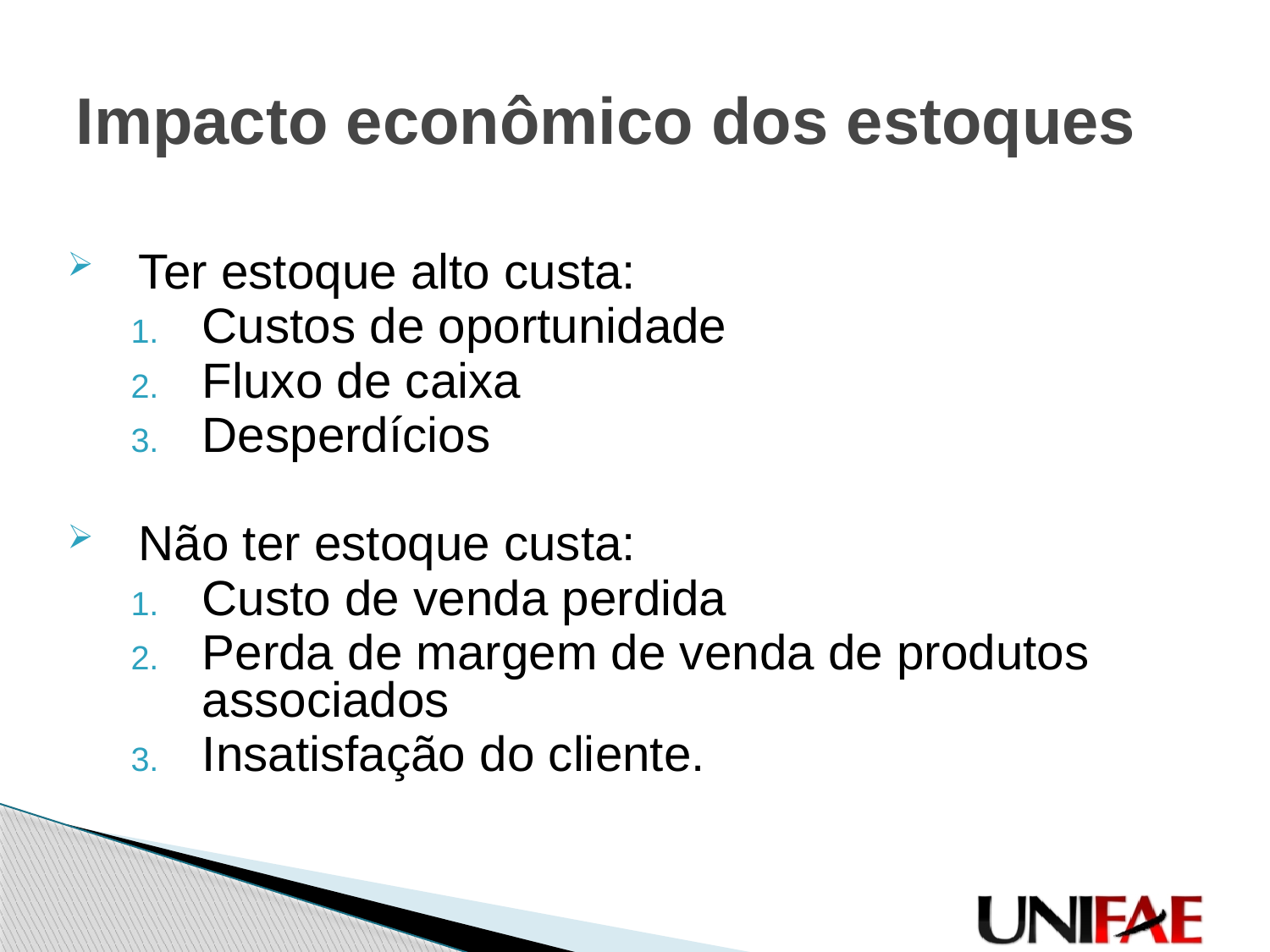

# Impacto econômico dos estoques

Ter estoque alto custa:
Custos de oportunidade
Fluxo de caixa
Desperdícios

Não ter estoque custa:
Custo de venda perdida
Perda de margem de venda de produtos associados
Insatisfação do cliente.